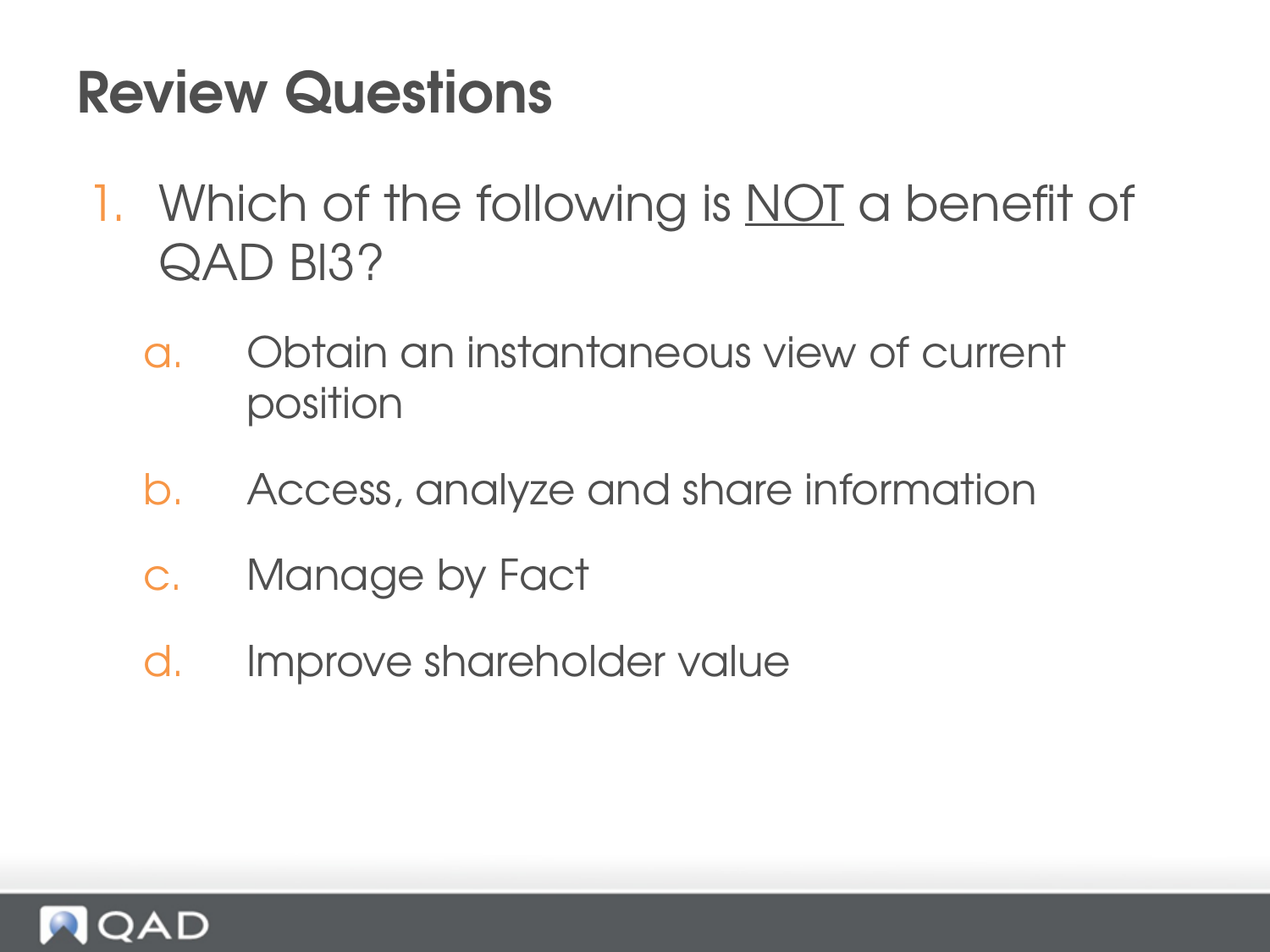

# Review Questions
Which of the following is NOT a benefit of QAD BI3?
Obtain an instantaneous view of current position
Access, analyze and share information
Manage by Fact
Improve shareholder value